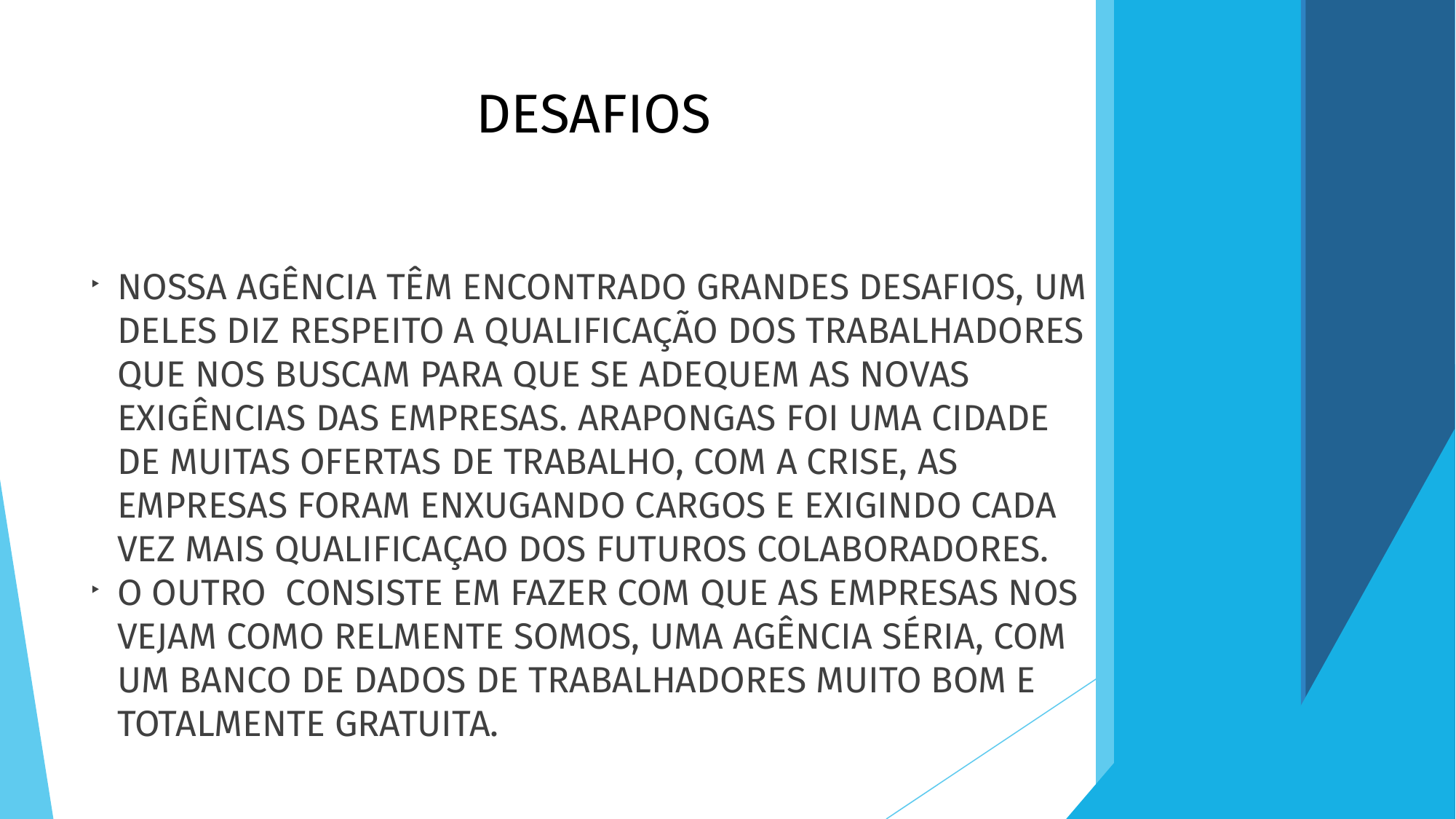

DESAFIOS
NOSSA AGÊNCIA TÊM ENCONTRADO GRANDES DESAFIOS, UM DELES DIZ RESPEITO A QUALIFICAÇÃO DOS TRABALHADORES QUE NOS BUSCAM PARA QUE SE ADEQUEM AS NOVAS EXIGÊNCIAS DAS EMPRESAS. ARAPONGAS FOI UMA CIDADE DE MUITAS OFERTAS DE TRABALHO, COM A CRISE, AS EMPRESAS FORAM ENXUGANDO CARGOS E EXIGINDO CADA VEZ MAIS QUALIFICAÇAO DOS FUTUROS COLABORADORES.
O OUTRO  CONSISTE EM FAZER COM QUE AS EMPRESAS NOS VEJAM COMO RELMENTE SOMOS, UMA AGÊNCIA SÉRIA, COM UM BANCO DE DADOS DE TRABALHADORES MUITO BOM E TOTALMENTE GRATUITA.